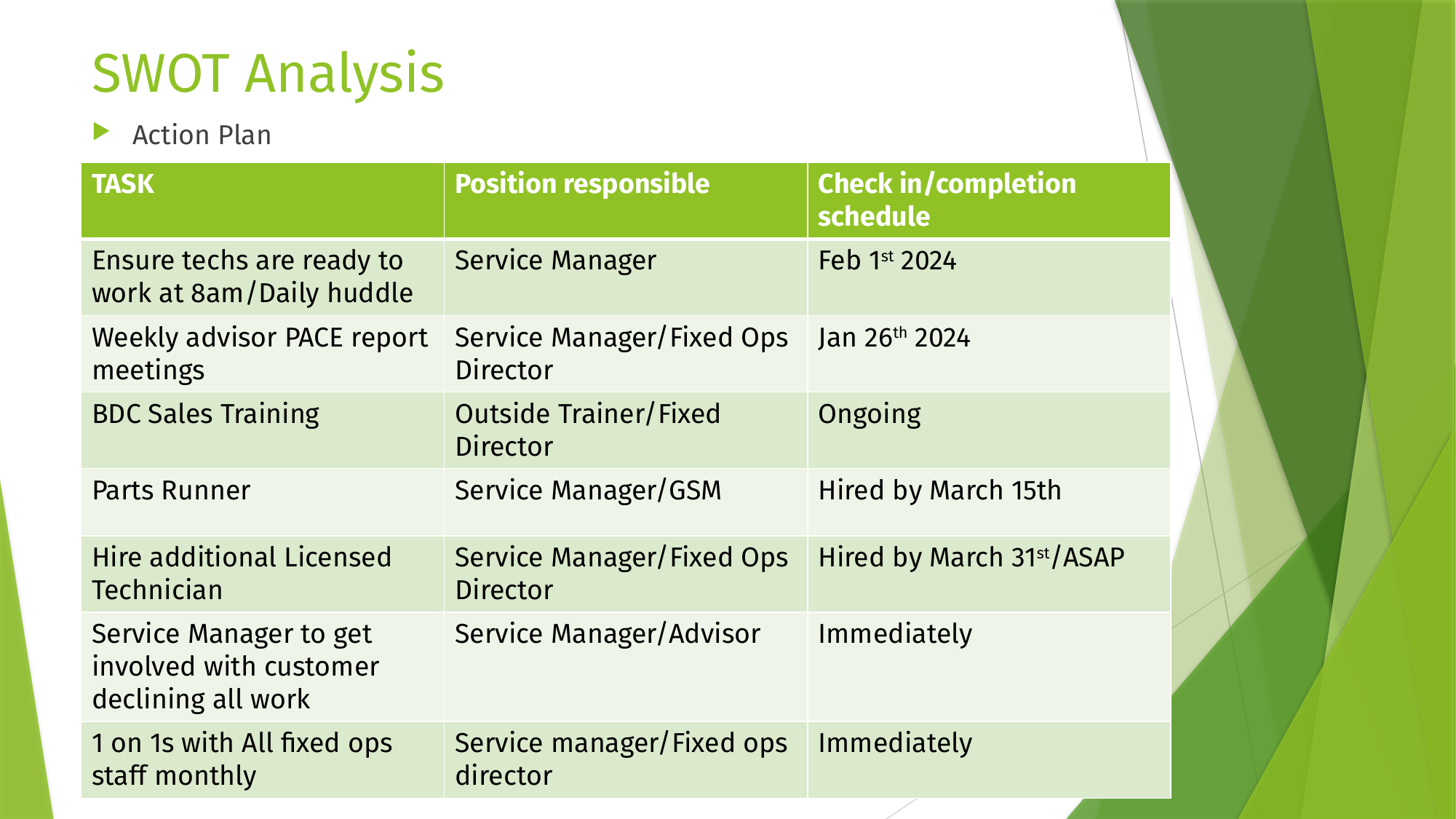

# SWOT Analysis
Action Plan

| TASK | Position responsible | Check in/completion schedule |
| --- | --- | --- |
| Ensure techs are ready to work at 8am/Daily huddle | Service Manager | Feb 1st 2024 |
| Weekly advisor PACE report meetings | Service Manager/Fixed Ops Director | Jan 26th 2024 |
| BDC Sales Training | Outside Trainer/Fixed Director | Ongoing |
| Parts Runner | Service Manager/GSM | Hired by March 15th |
| Hire additional Licensed Technician | Service Manager/Fixed Ops Director | Hired by March 31st/ASAP |
| Service Manager to get involved with customer declining all work | Service Manager/Advisor | Immediately |
| 1 on 1s with All fixed ops staff monthly | Service manager/Fixed ops director | Immediately |